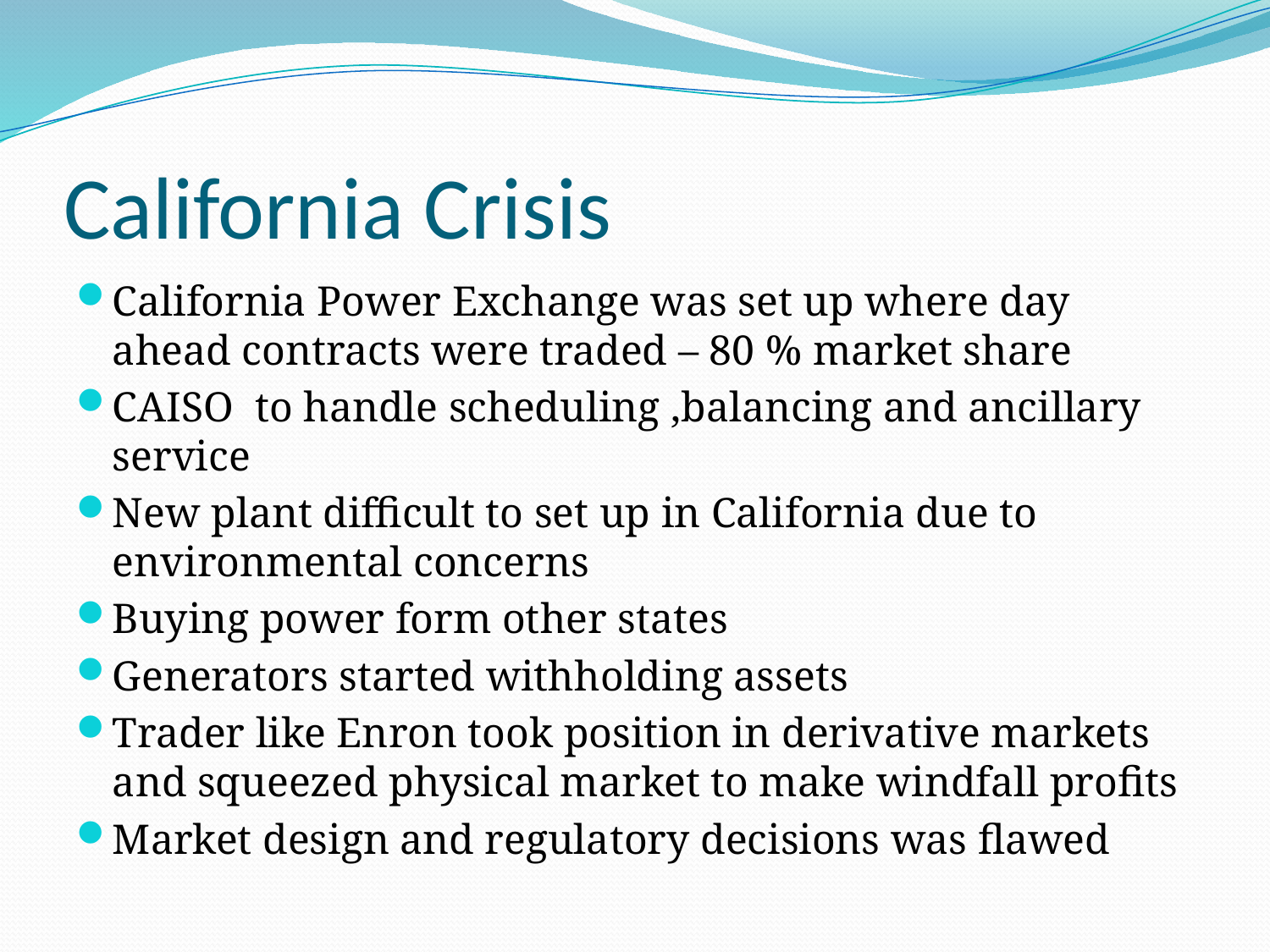

# California Crisis
California Power Exchange was set up where day ahead contracts were traded – 80 % market share
CAISO  to handle scheduling ,balancing and ancillary service
New plant difficult to set up in California due to environmental concerns
Buying power form other states
Generators started withholding assets
Trader like Enron took position in derivative markets  and squeezed physical market to make windfall profits
Market design and regulatory decisions was flawed